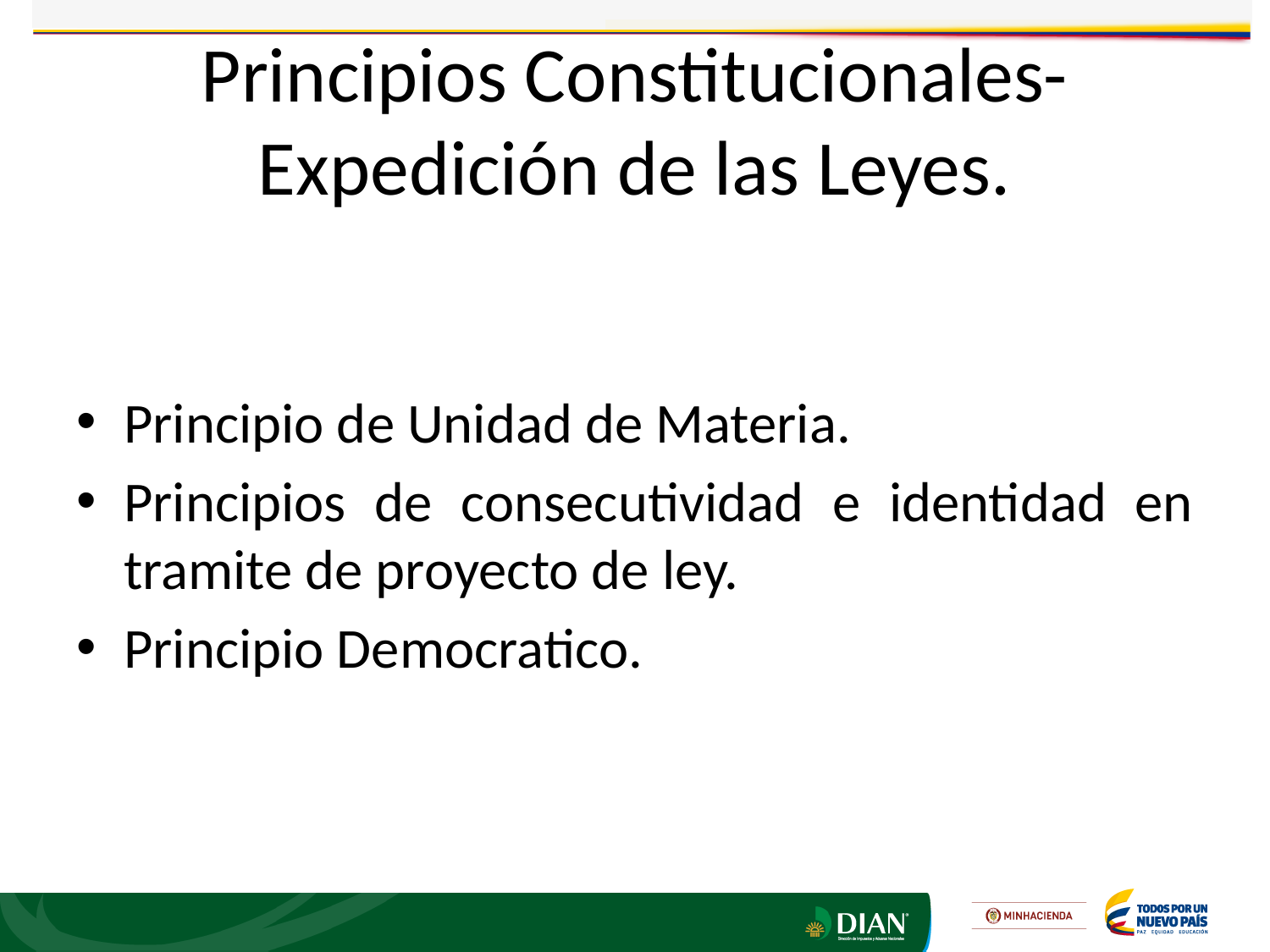

# Principios Constitucionales- Expedición de las Leyes.

Principio de Unidad de Materia.
Principios de consecutividad e identidad en tramite de proyecto de ley.
Principio Democratico.